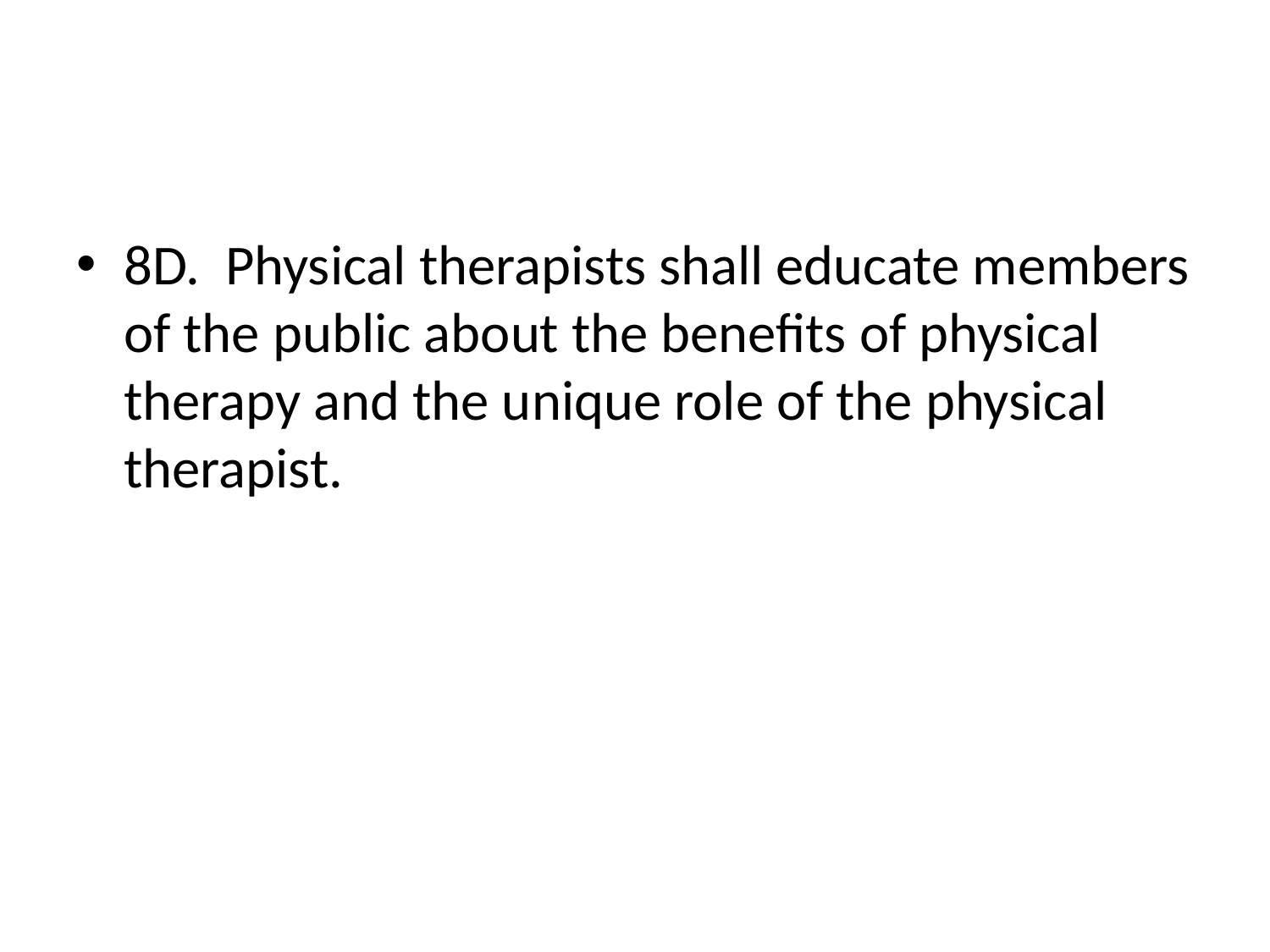

#
8D.  Physical therapists shall educate members of the public about the benefits of physical therapy and the unique role of the physical therapist.